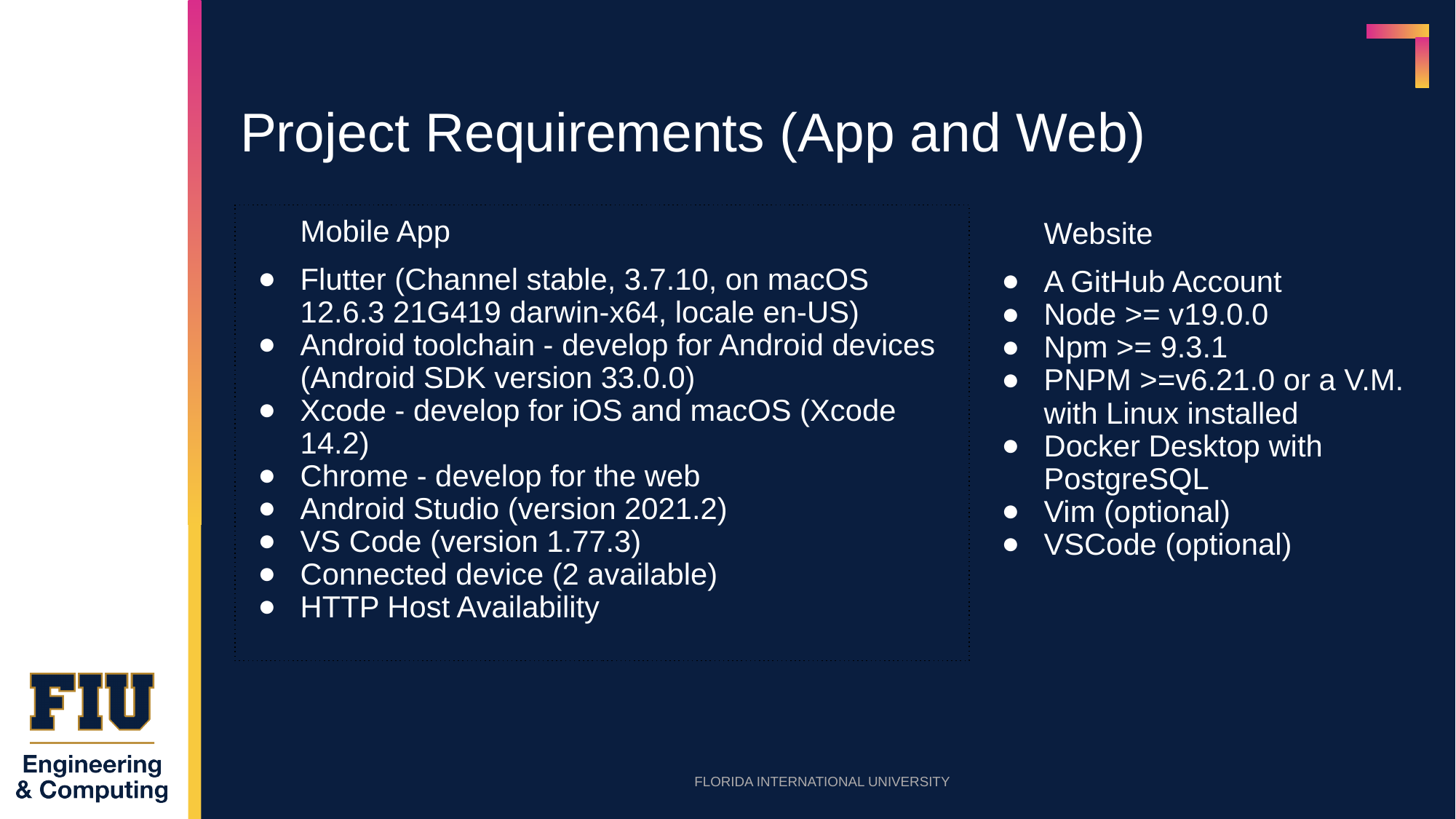

# Project Requirements (App and Web)
Mobile App
Flutter (Channel stable, 3.7.10, on macOS 12.6.3 21G419 darwin-x64, locale en-US)
Android toolchain - develop for Android devices (Android SDK version 33.0.0)
Xcode - develop for iOS and macOS (Xcode 14.2)
Chrome - develop for the web
Android Studio (version 2021.2)
VS Code (version 1.77.3)
Connected device (2 available)
HTTP Host Availability

Website
A GitHub Account
Node >= v19.0.0
Npm >= 9.3.1
PNPM >=v6.21.0 or a V.M. with Linux installed
Docker Desktop with PostgreSQL
Vim (optional)
VSCode (optional)